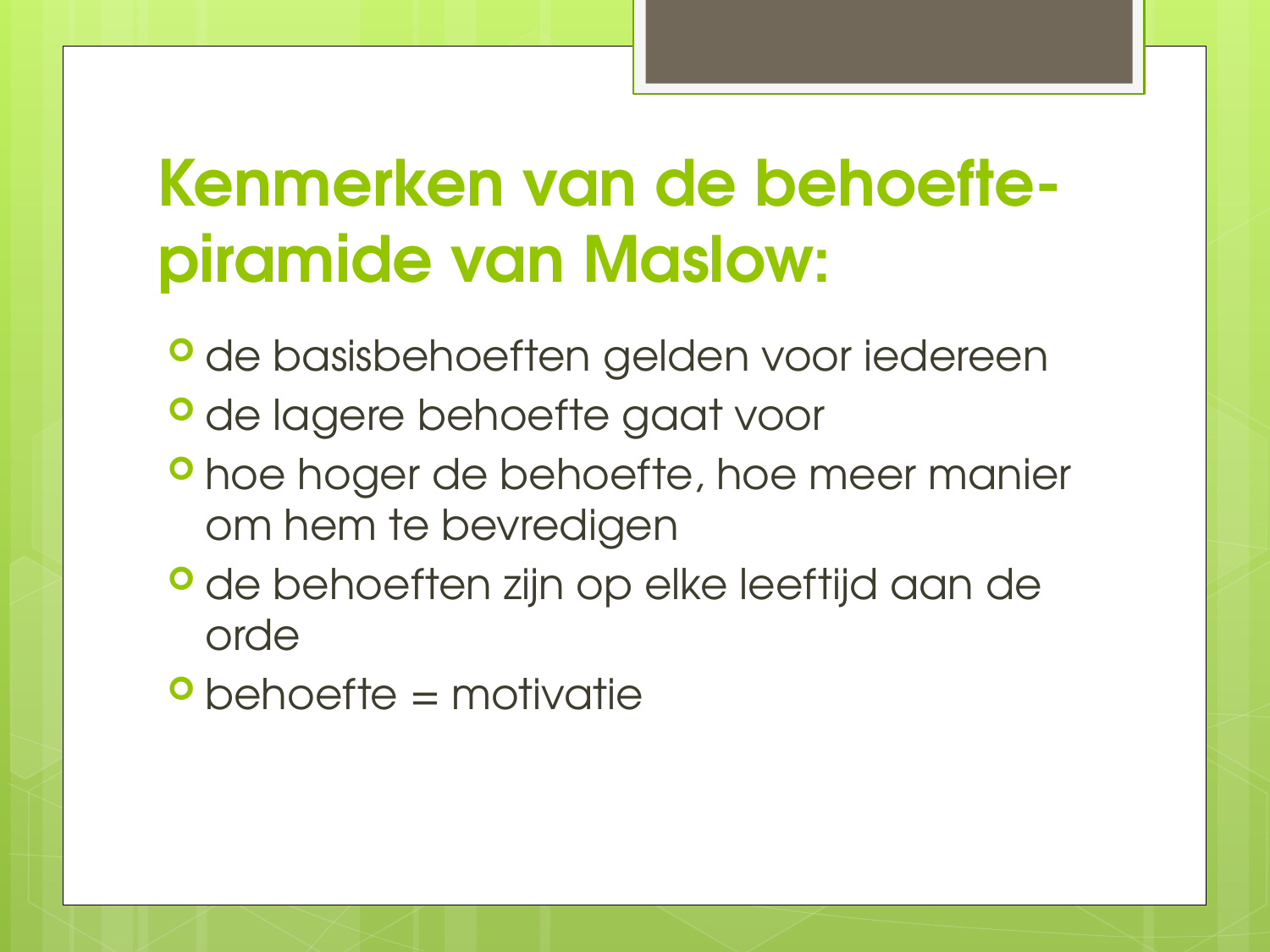

# Kenmerken van de behoefte-piramide van Maslow:
de basisbehoeften gelden voor iedereen
de lagere behoefte gaat voor
hoe hoger de behoefte, hoe meer manier om hem te bevredigen
de behoeften zijn op elke leeftijd aan de orde
behoefte = motivatie